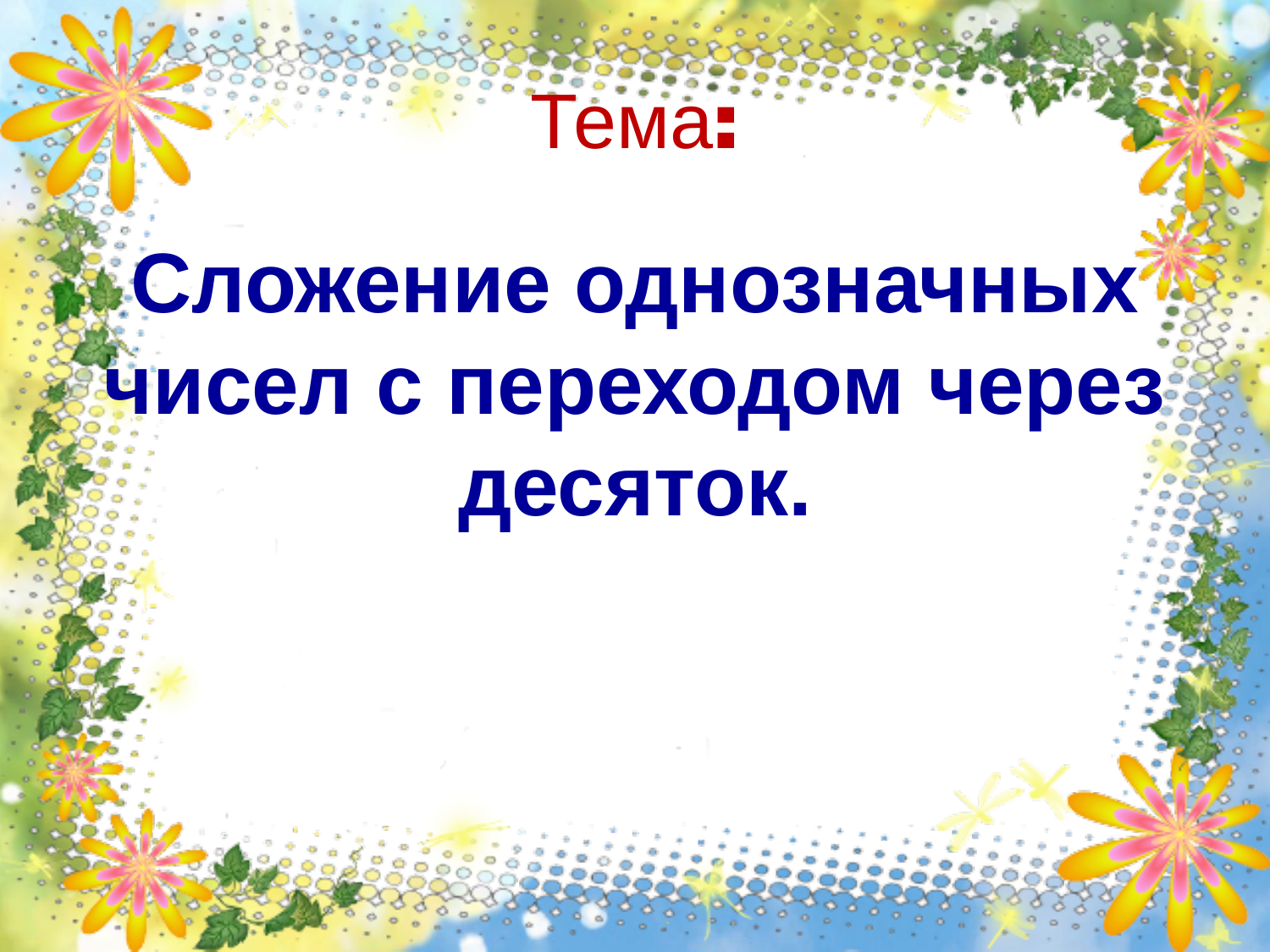

# Тема:
Сложение однозначных чисел с переходом через десяток.